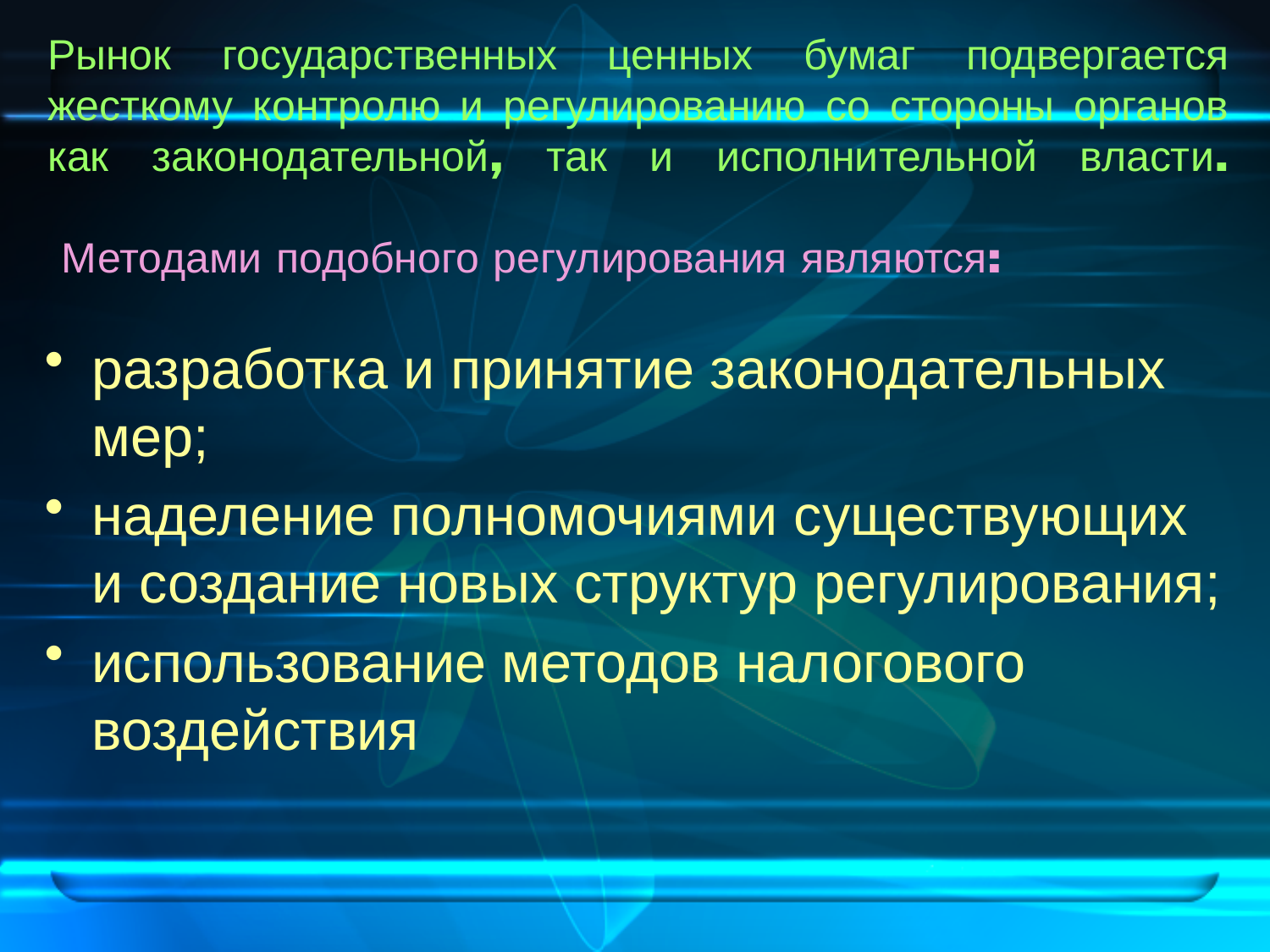

# Рынок государственных ценных бумаг подвергается жесткому контролю и регулированию со стороны органов как законодательной, так и исполнительной власти. Методами подобного регулирования являются:
разработка и принятие законодательных мер;
наделение полномочиями существующих и создание новых структур регулирования;
использование методов налогового воздействия